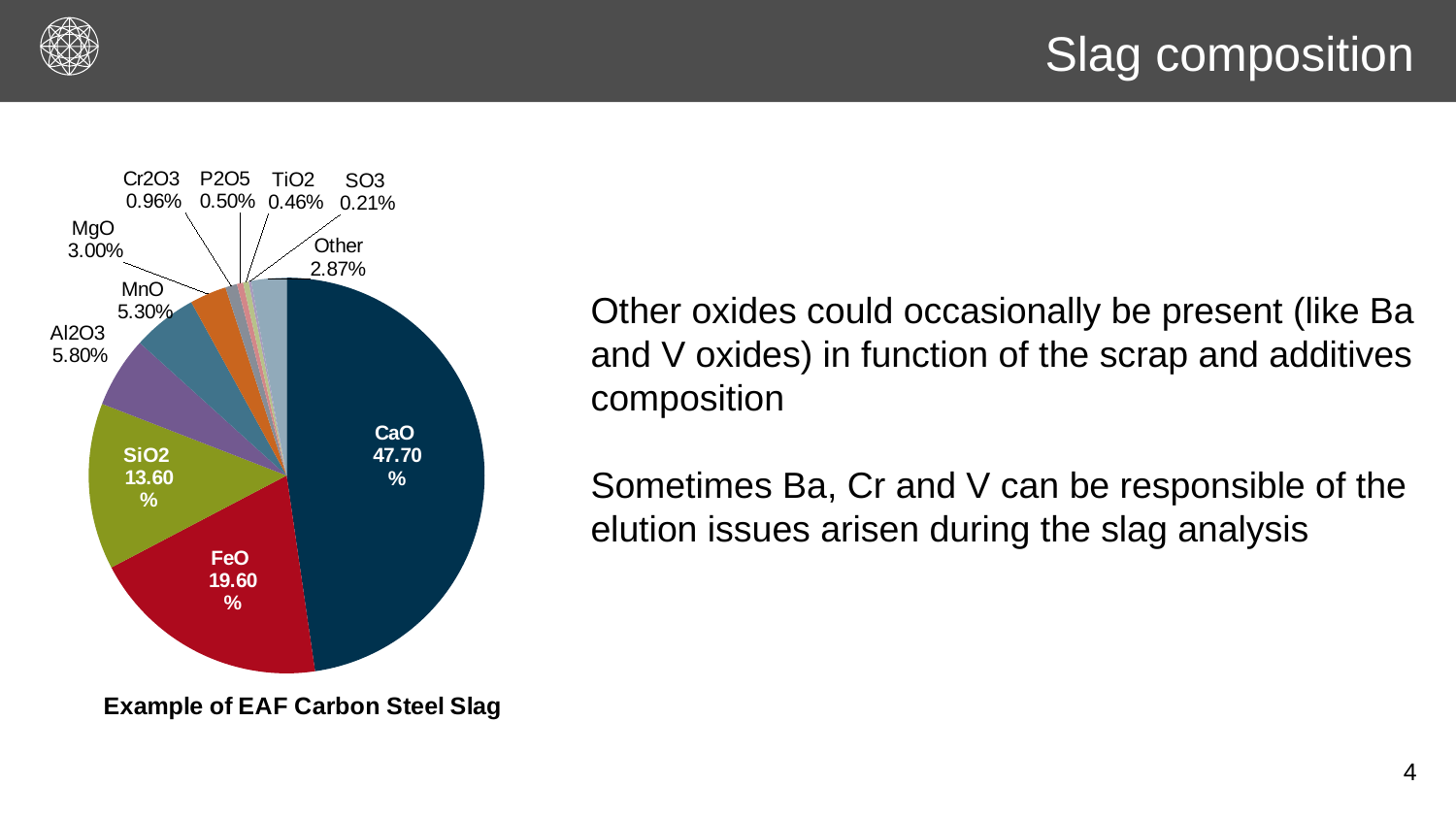

Slag composition

### Chart: Example of EAF Carbon Steel Slag

| Category | EAF Carbon Steel |
|---|---|
| CaO  | 47.7 |
| FeO  | 19.6 |
| SiO2  | 13.6 |
| Al2O3  | 5.8 |
| MnO  | 5.3 |
| MgO  | 3.0 |
| Cr2O3  | 0.9600000000000006 |
| P2O5  | 0.5 |
| TiO2  | 0.46 |
| SO3  | 0.21000000000000021 |
| Other | 2.8700000000000188 |
Other oxides could occasionally be present (like Ba and V oxides) in function of the scrap and additives composition

Sometimes Ba, Cr and V can be responsible of the elution issues arisen during the slag analysis
4